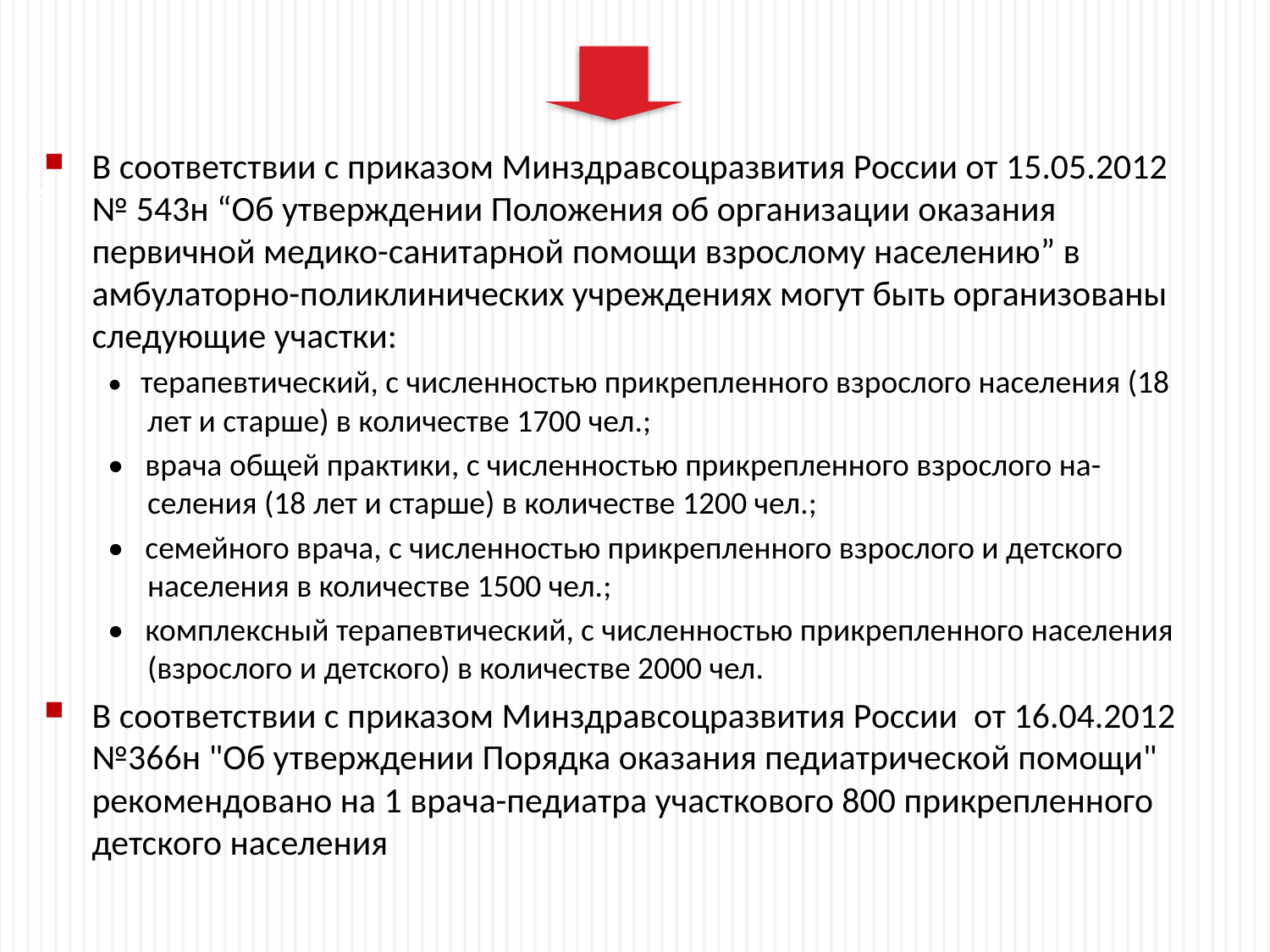

В соответствии с приказом Минздравсоцразвития России от 15.05.2012 № 543н “Об утверждении Положения об организации оказания первичной медико-санитарной помощи взрослому населению” в амбулаторно-поликлинических учреждениях могут быть организованы следующие участки:
•   терапевтический, с численностью прикрепленного взрослого населения (18 лет и старше) в количестве 1700 чел.;
•   врача общей практики, с численностью прикрепленного взрослого на- селения (18 лет и старше) в количестве 1200 чел.;
•   семейного врача, с численностью прикрепленного взрослого и детского населения в количестве 1500 чел.;
•   комплексный терапевтический, с численностью прикрепленного населения (взрослого и детского) в количестве 2000 чел.
В соответствии с приказом Минздравсоцразвития России  от 16.04.2012 №366н "Об утверждении Порядка оказания педиатрической помощи" рекомендовано на 1 врача-педиатра участкового 800 прикрепленного детского населения
46